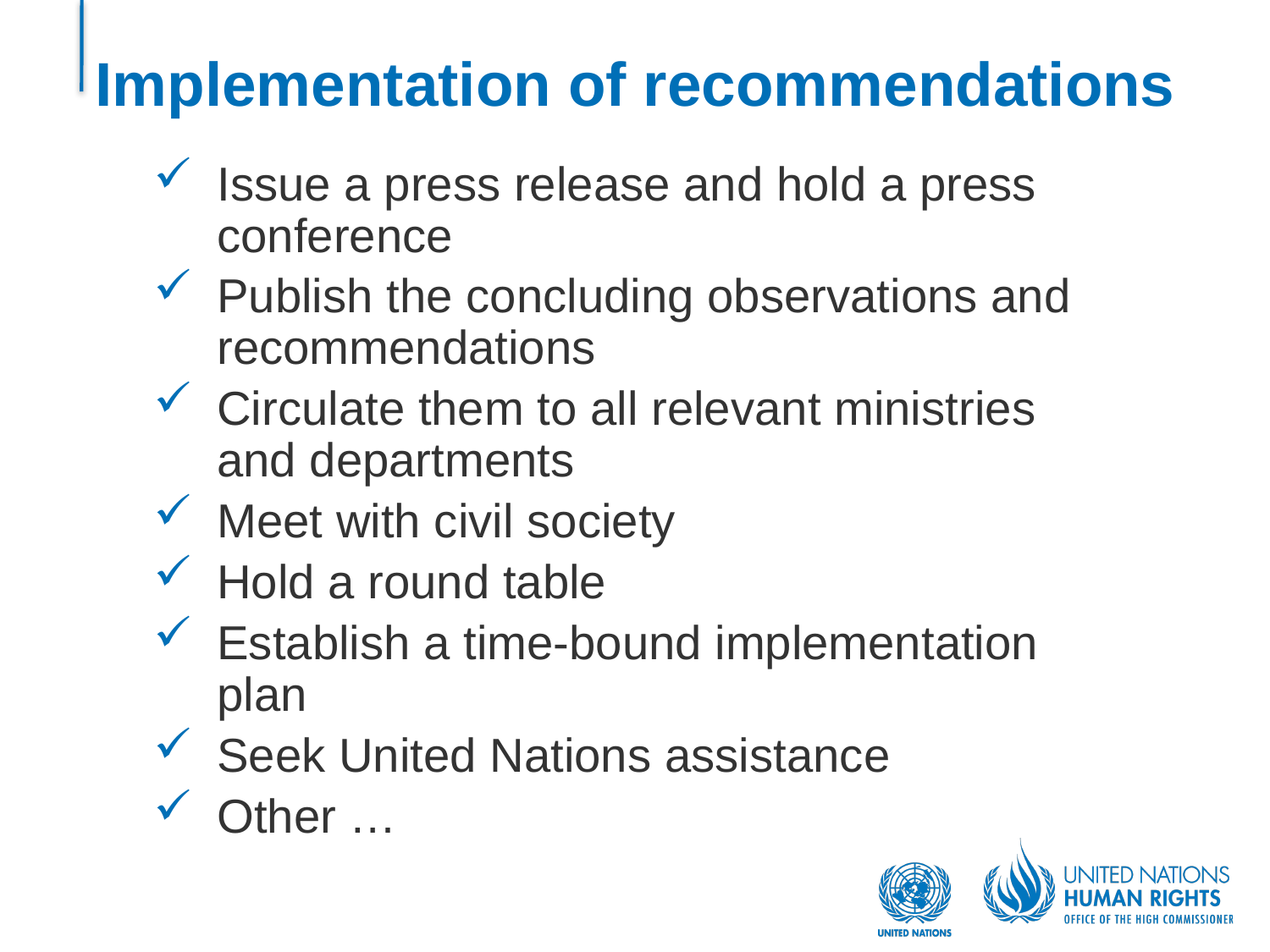

# Implementation of recommendations
Issue a press release and hold a press conference
Publish the concluding observations and recommendations
Circulate them to all relevant ministries and departments
Meet with civil society
Hold a round table
Establish a time-bound implementation plan
Seek United Nations assistance
Other …